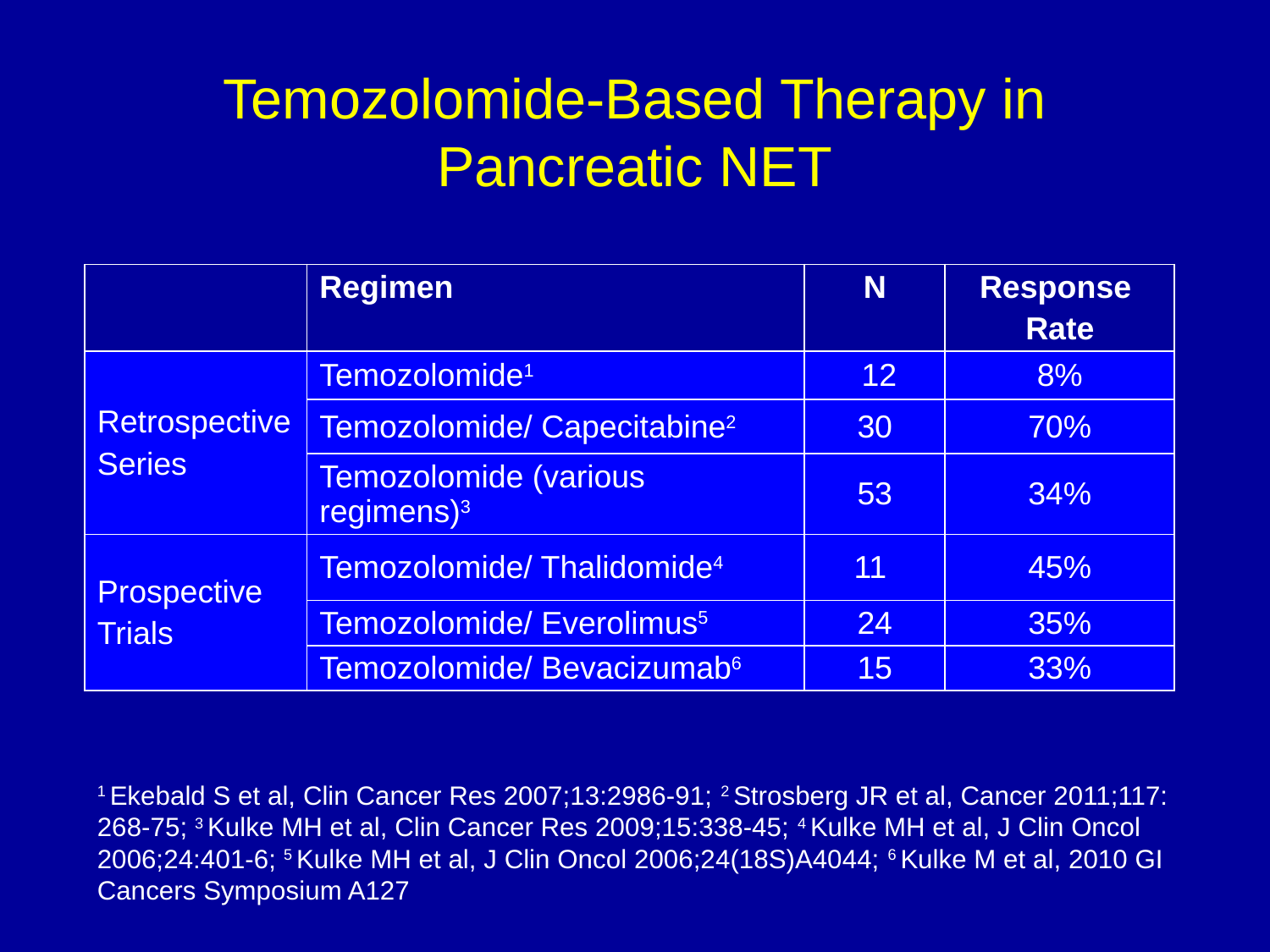

Temozolomide-Based Therapy in Pancreatic NET
|  | Regimen | N | Response Rate |
| --- | --- | --- | --- |
| Retrospective Series | Temozolomide1 | 12 | 8% |
|  | Temozolomide/ Capecitabine2 | 30 | 70% |
|  | Temozolomide (various regimens)3 | 53 | 34% |
| Prospective Trials | Temozolomide/ Thalidomide4 | 11 | 45% |
|  | Temozolomide/ Everolimus5 | 24 | 35% |
|  | Temozolomide/ Bevacizumab6 | 15 | 33% |
1 Ekebald S et al, Clin Cancer Res 2007;13:2986-91; 2 Strosberg JR et al, Cancer 2011;117: 268-75; 3 Kulke MH et al, Clin Cancer Res 2009;15:338-45; 4 Kulke MH et al, J Clin Oncol 2006;24:401-6; 5 Kulke MH et al, J Clin Oncol 2006;24(18S)A4044; 6 Kulke M et al, 2010 GI Cancers Symposium A127